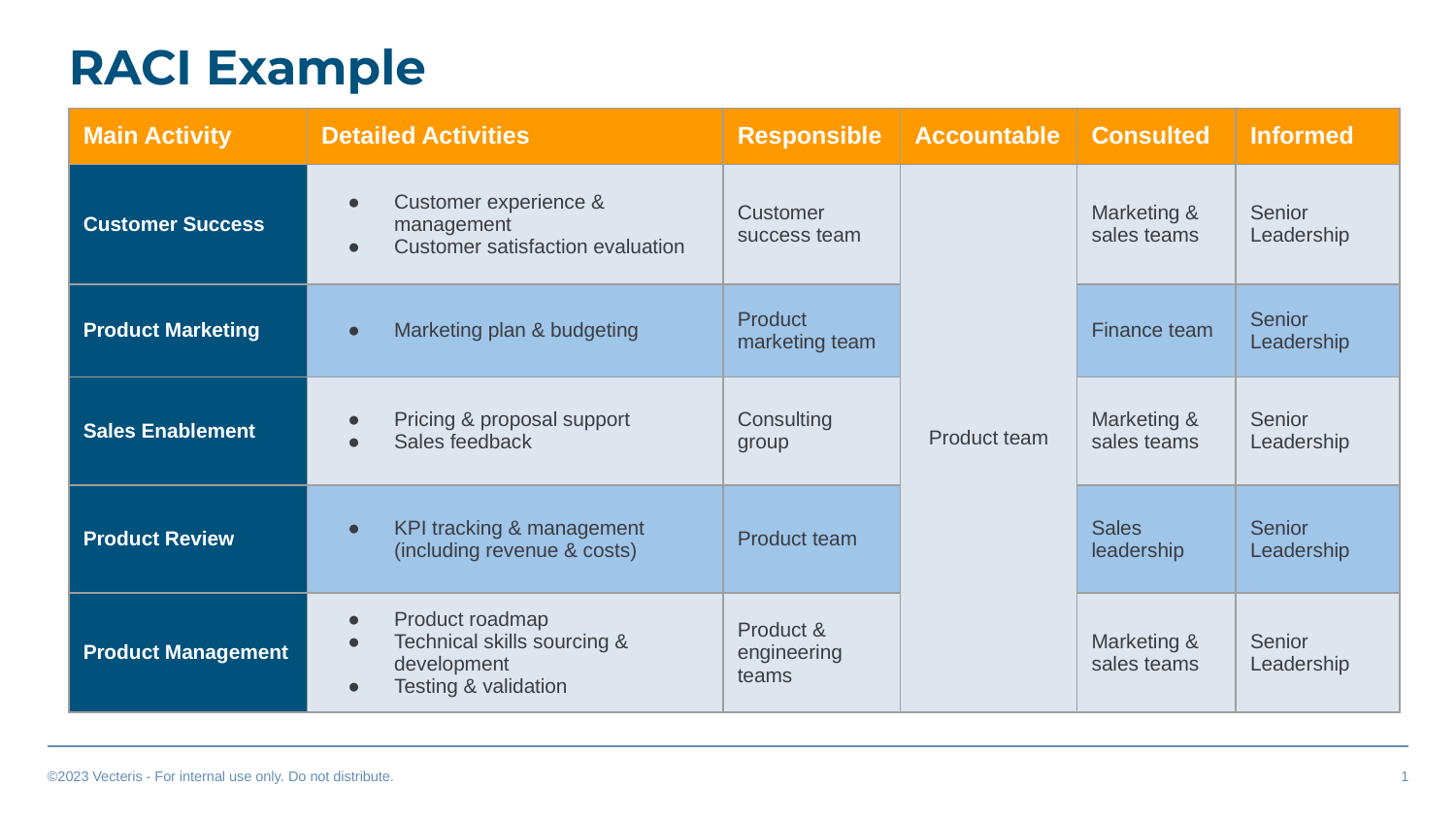

RACI Example
| Main Activity | Detailed Activities | Responsible | Accountable | Consulted | Informed |
| --- | --- | --- | --- | --- | --- |
| Customer Success | Customer experience & management Customer satisfaction evaluation | Customer success team | Product team | Marketing & sales teams | Senior Leadership |
| Product Marketing | Marketing plan & budgeting | Product marketing team |  | Finance team | Senior Leadership |
| Sales Enablement | Pricing & proposal support Sales feedback | Consulting group |  | Marketing & sales teams | Senior Leadership |
| Product Review | KPI tracking & management (including revenue & costs) | Product team |  | Sales leadership | Senior Leadership |
| Product Management | Product roadmap Technical skills sourcing & development Testing & validation | Product & engineering teams |  | Marketing & sales teams | Senior Leadership |